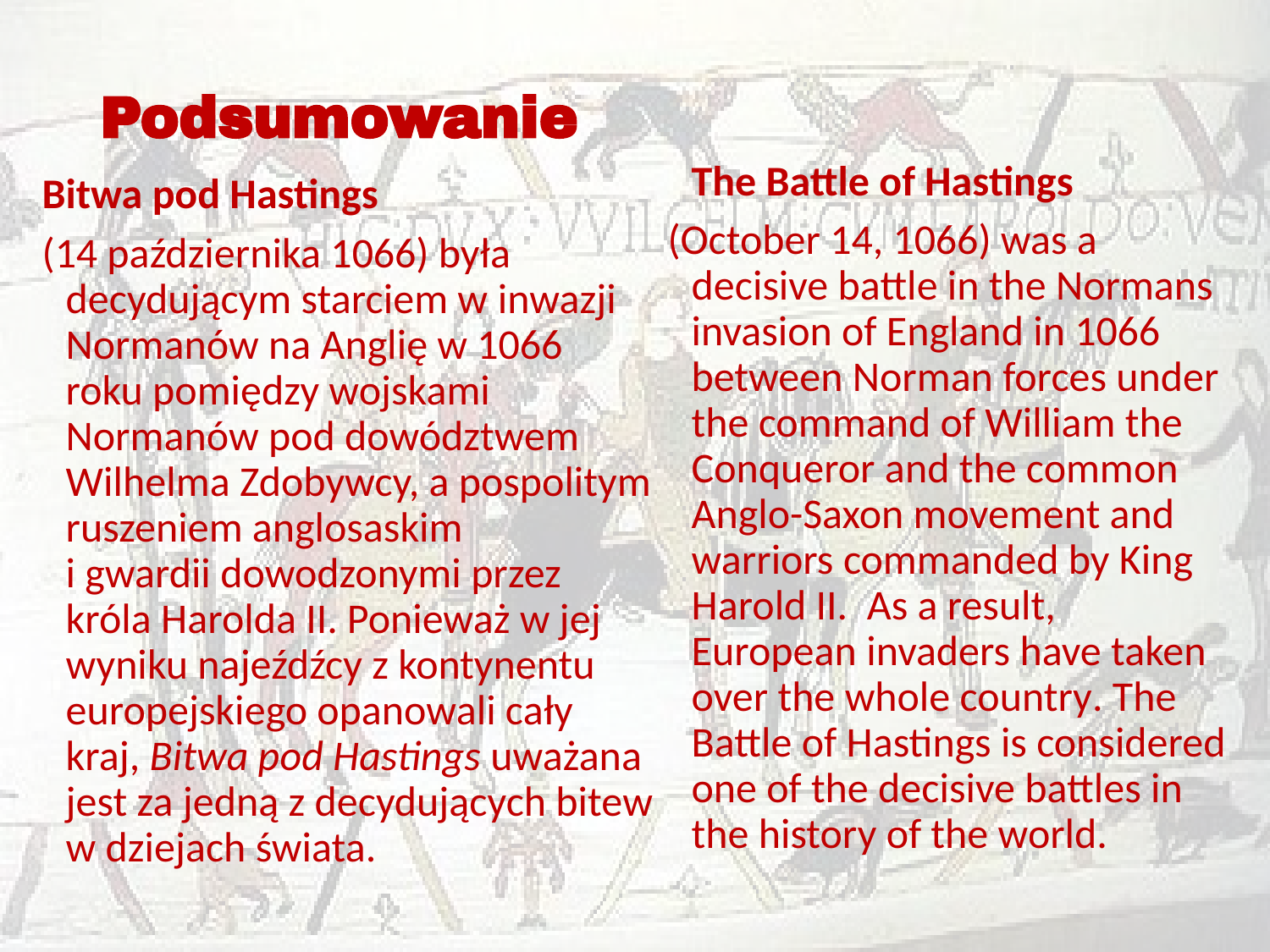

# Podsumowanie
	The Battle of Hastings
(October 14, 1066) was a decisive battle in the Normans invasion of England in 1066 between Norman forces under the command of William the Conqueror and the common Anglo-Saxon movement and warriors commanded by King Harold II.  As a result, European invaders have taken over the whole country. The Battle of Hastings is considered one of the decisive battles in the history of the world.
Bitwa pod Hastings
(14 października 1066) była decydującym starciem w inwazji Normanów na Anglię w 1066 roku pomiędzy wojskami Normanów pod dowództwem Wilhelma Zdobywcy, a pospolitym ruszeniem anglosaskim
i gwardii dowodzonymi przez króla Harolda II. Ponieważ w jej wyniku najeźdźcy z kontynentu europejskiego opanowali cały kraj, Bitwa pod Hastings uważana jest za jedną z decydujących bitew w dziejach świata.